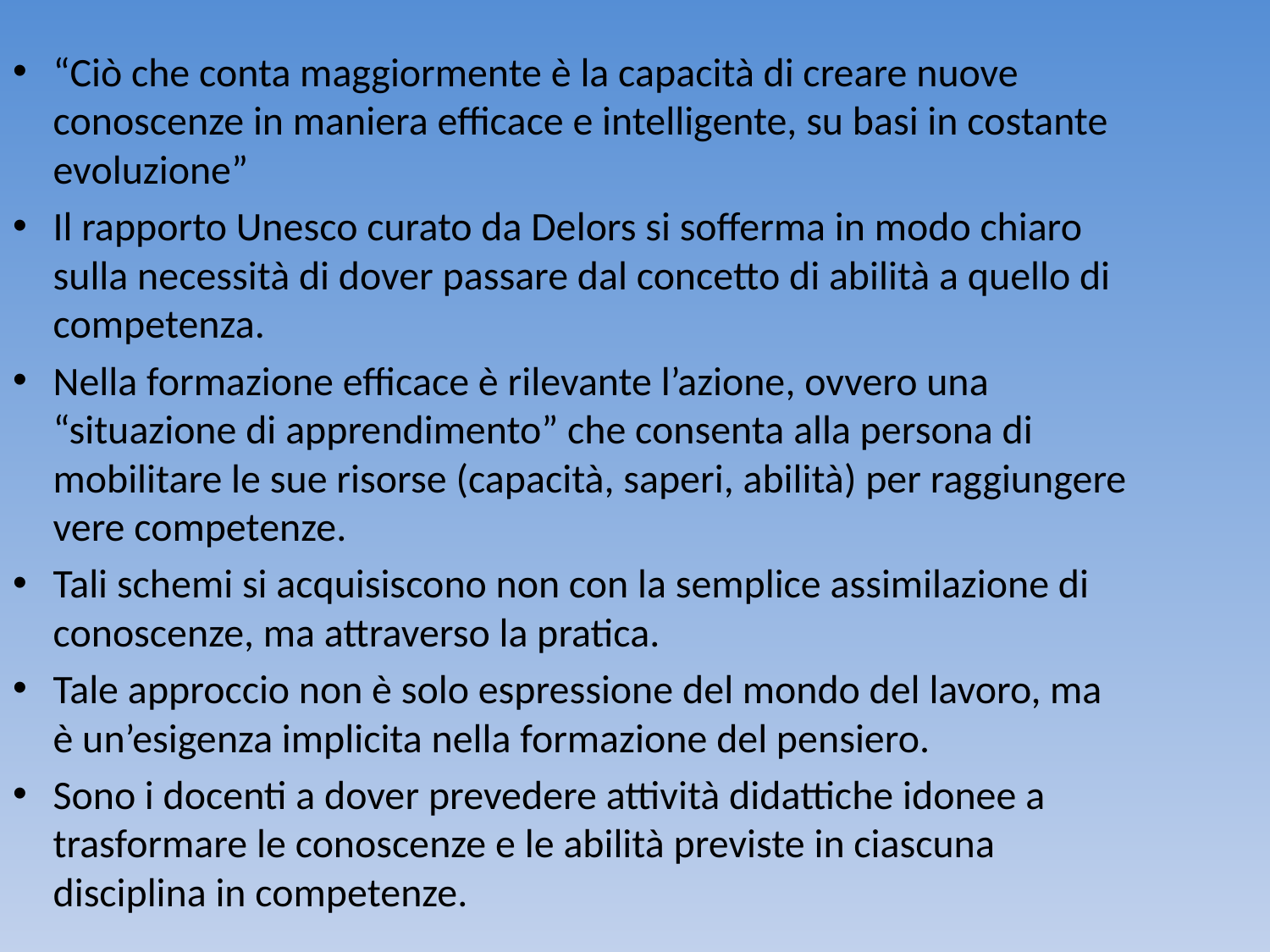

“Ciò che conta maggiormente è la capacità di creare nuove conoscenze in maniera efficace e intelligente, su basi in costante evoluzione”
Il rapporto Unesco curato da Delors si sofferma in modo chiaro sulla necessità di dover passare dal concetto di abilità a quello di competenza.
Nella formazione efficace è rilevante l’azione, ovvero una “situazione di apprendimento” che consenta alla persona di mobilitare le sue risorse (capacità, saperi, abilità) per raggiungere vere competenze.
Tali schemi si acquisiscono non con la semplice assimilazione di conoscenze, ma attraverso la pratica.
Tale approccio non è solo espressione del mondo del lavoro, ma è un’esigenza implicita nella formazione del pensiero.
Sono i docenti a dover prevedere attività didattiche idonee a trasformare le conoscenze e le abilità previste in ciascuna disciplina in competenze.